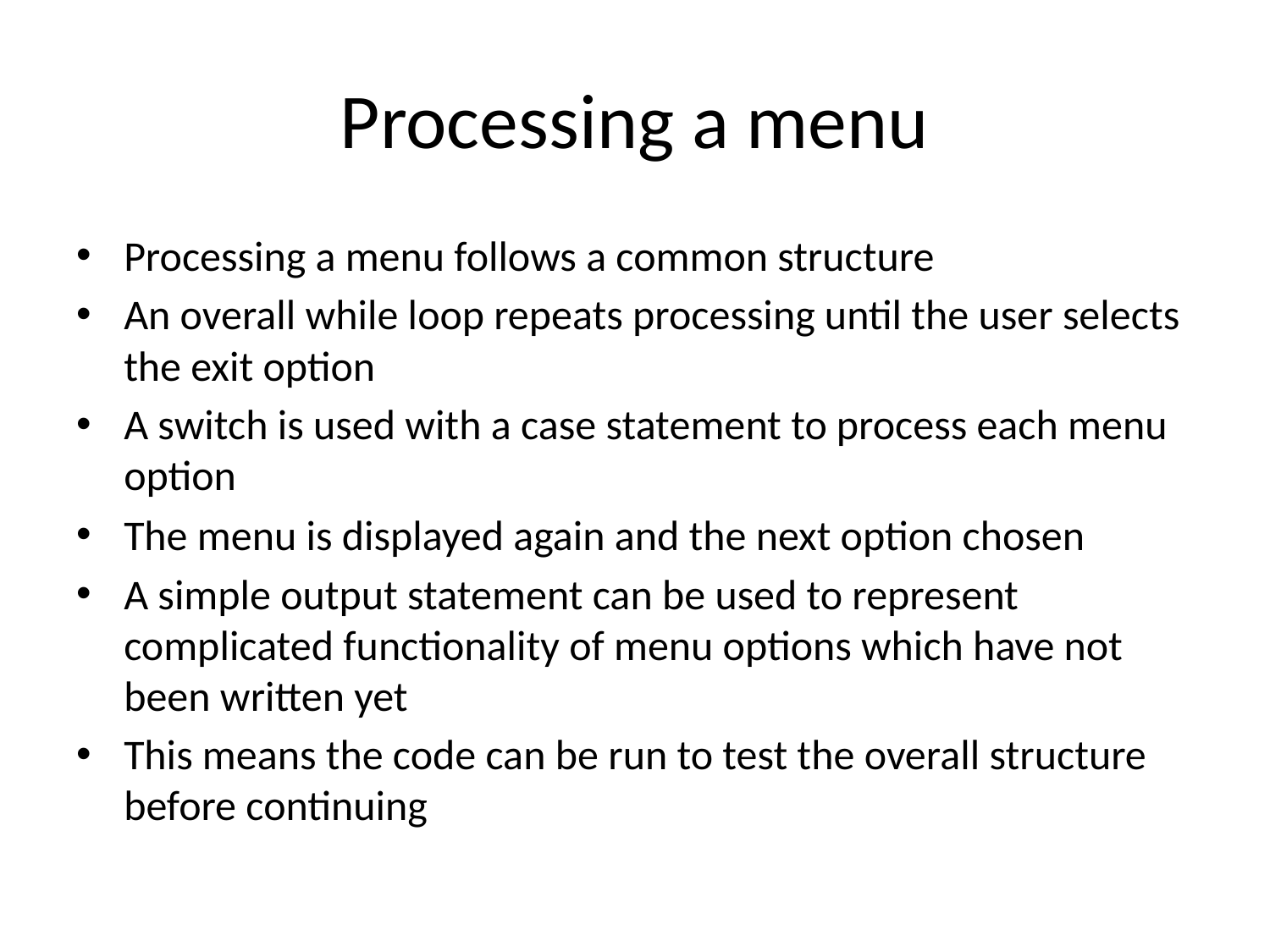

# Processing a menu
Processing a menu follows a common structure
An overall while loop repeats processing until the user selects the exit option
A switch is used with a case statement to process each menu option
The menu is displayed again and the next option chosen
A simple output statement can be used to represent complicated functionality of menu options which have not been written yet
This means the code can be run to test the overall structure before continuing